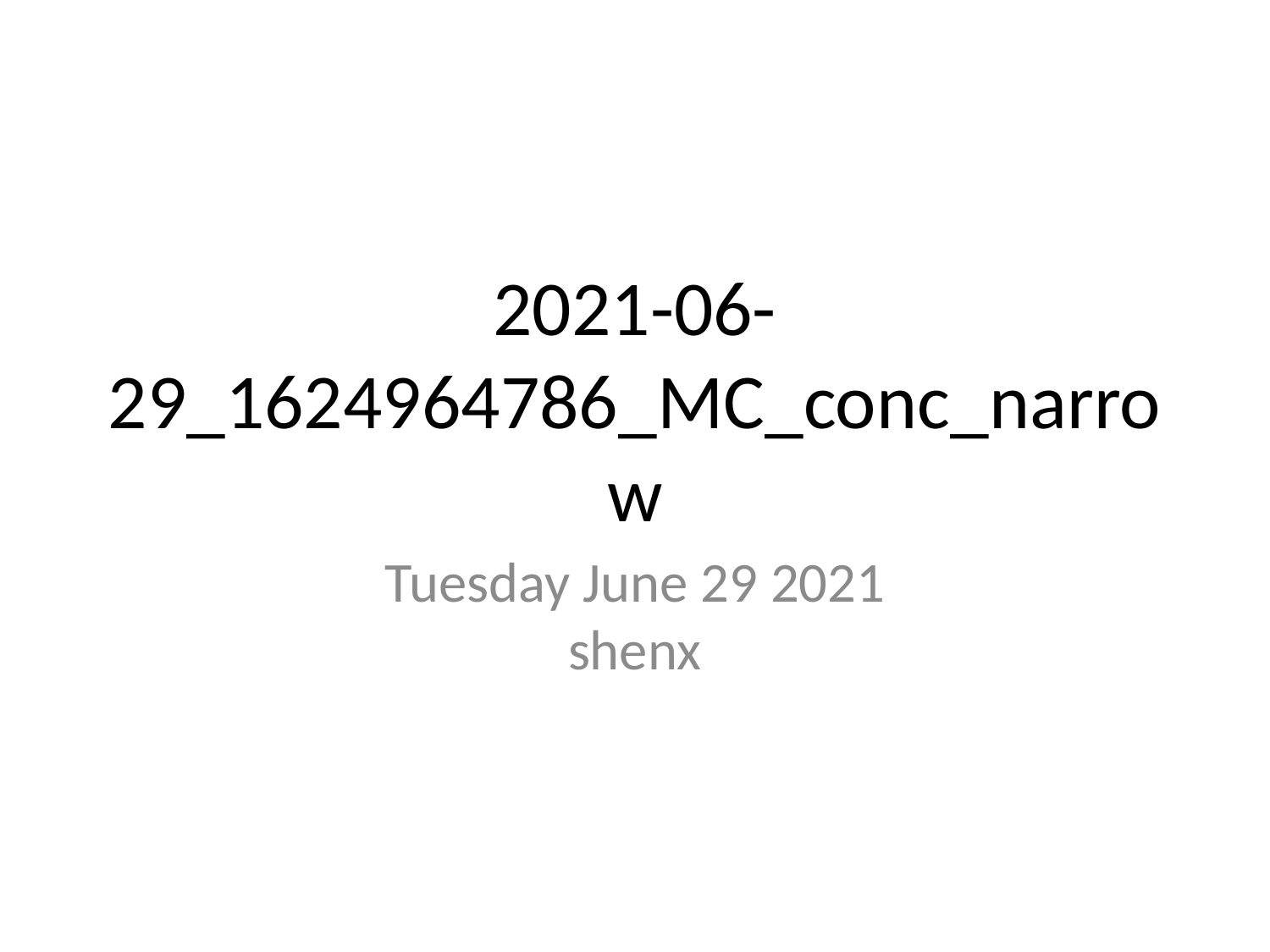

# 2021-06-29_1624964786_MC_conc_narrow
Tuesday June 29 2021
shenx